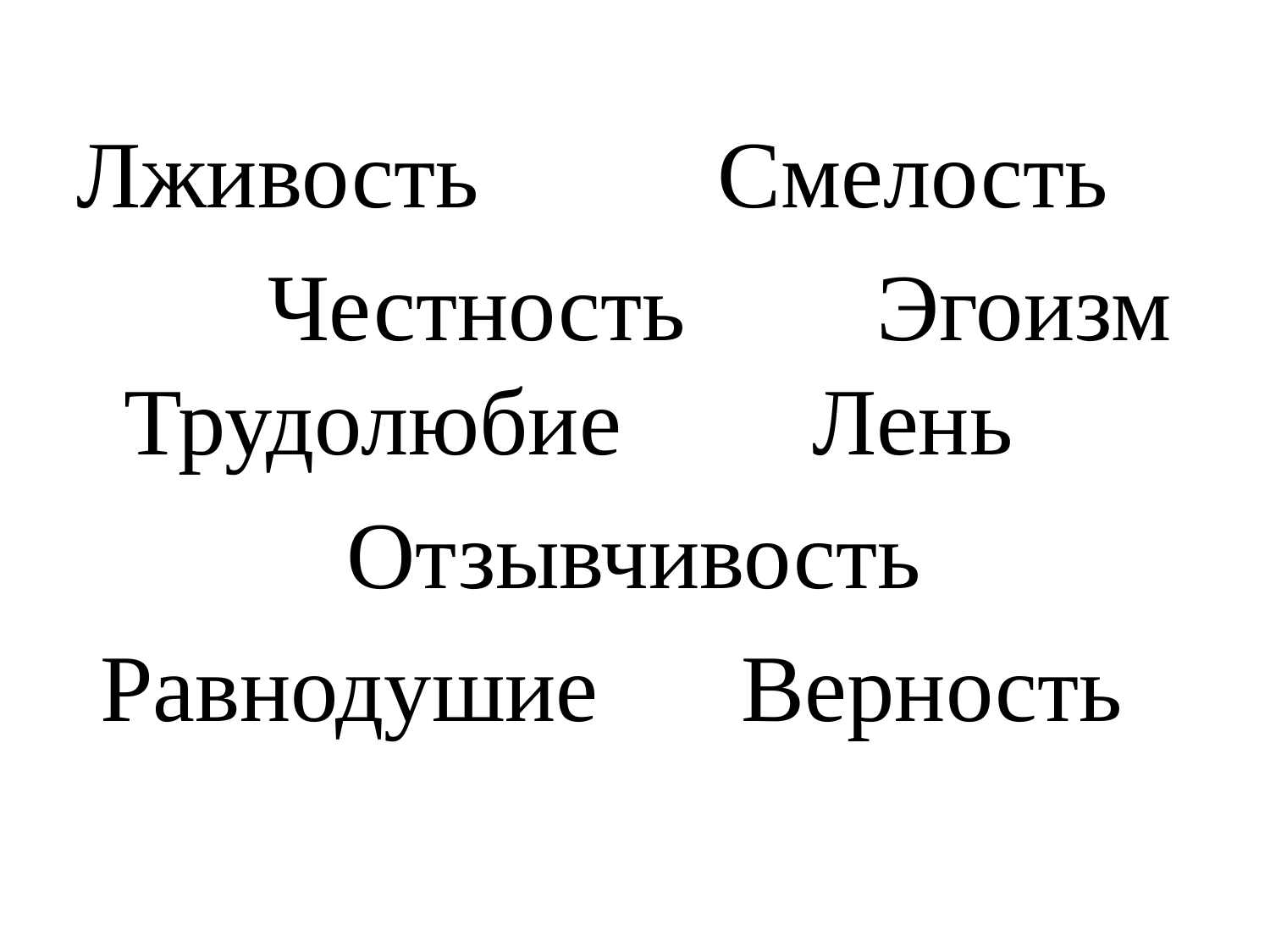

Лживость          Смелость
        Честность        Эгоизм   Трудолюбие        Лень
	      Отзывчивость
 Равнодушие      Верность